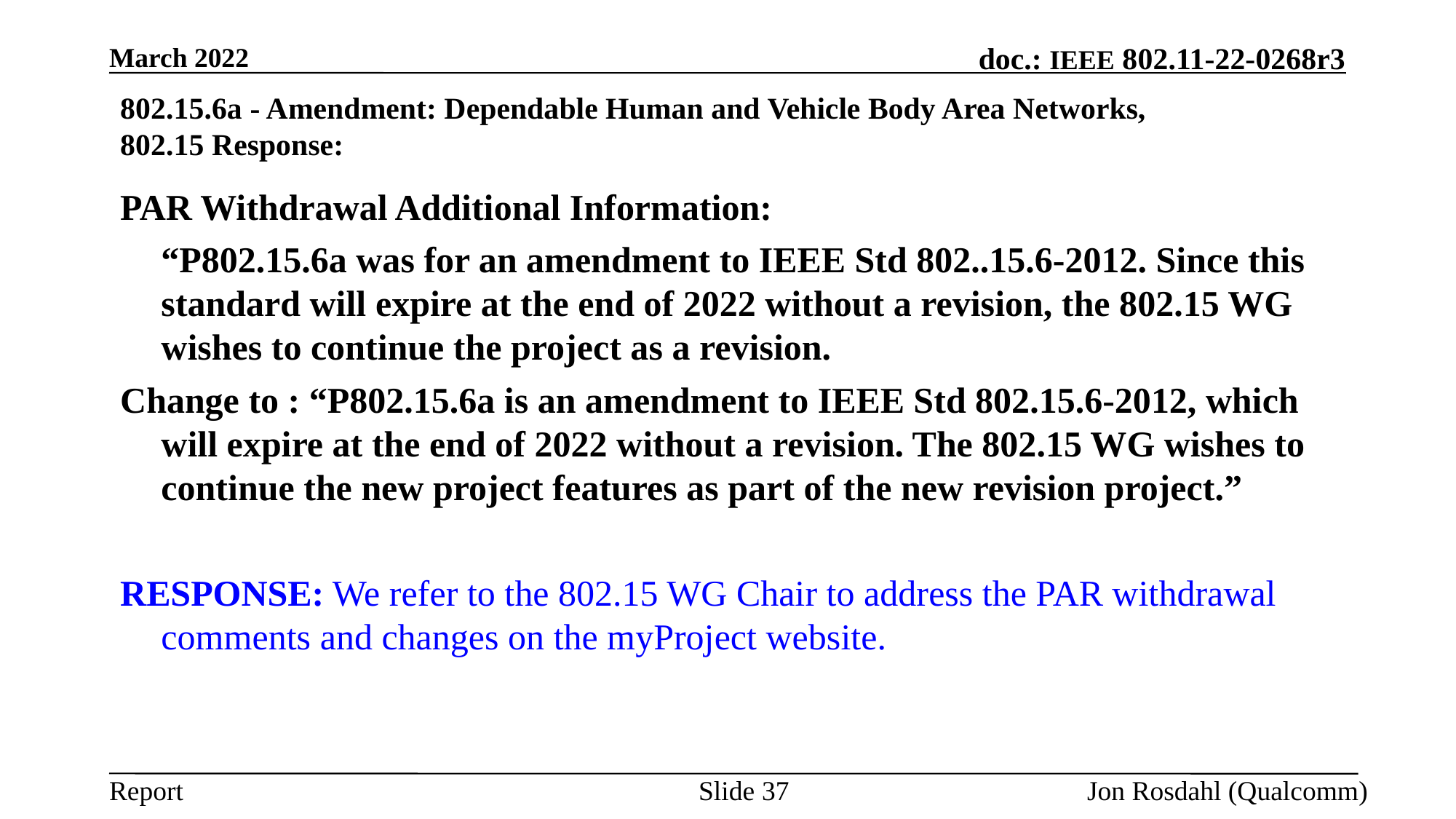

March 2022
# 802.15.6a - Amendment: Dependable Human and Vehicle Body Area Networks, 802.15 Response:
PAR Withdrawal Additional Information:
	“P802.15.6a was for an amendment to IEEE Std 802..15.6-2012. Since this standard will expire at the end of 2022 without a revision, the 802.15 WG wishes to continue the project as a revision.
Change to : “P802.15.6a is an amendment to IEEE Std 802.15.6-2012, which will expire at the end of 2022 without a revision. The 802.15 WG wishes to continue the new project features as part of the new revision project.”

RESPONSE: We refer to the 802.15 WG Chair to address the PAR withdrawal comments and changes on the myProject website.
Slide 37
Jon Rosdahl (Qualcomm)